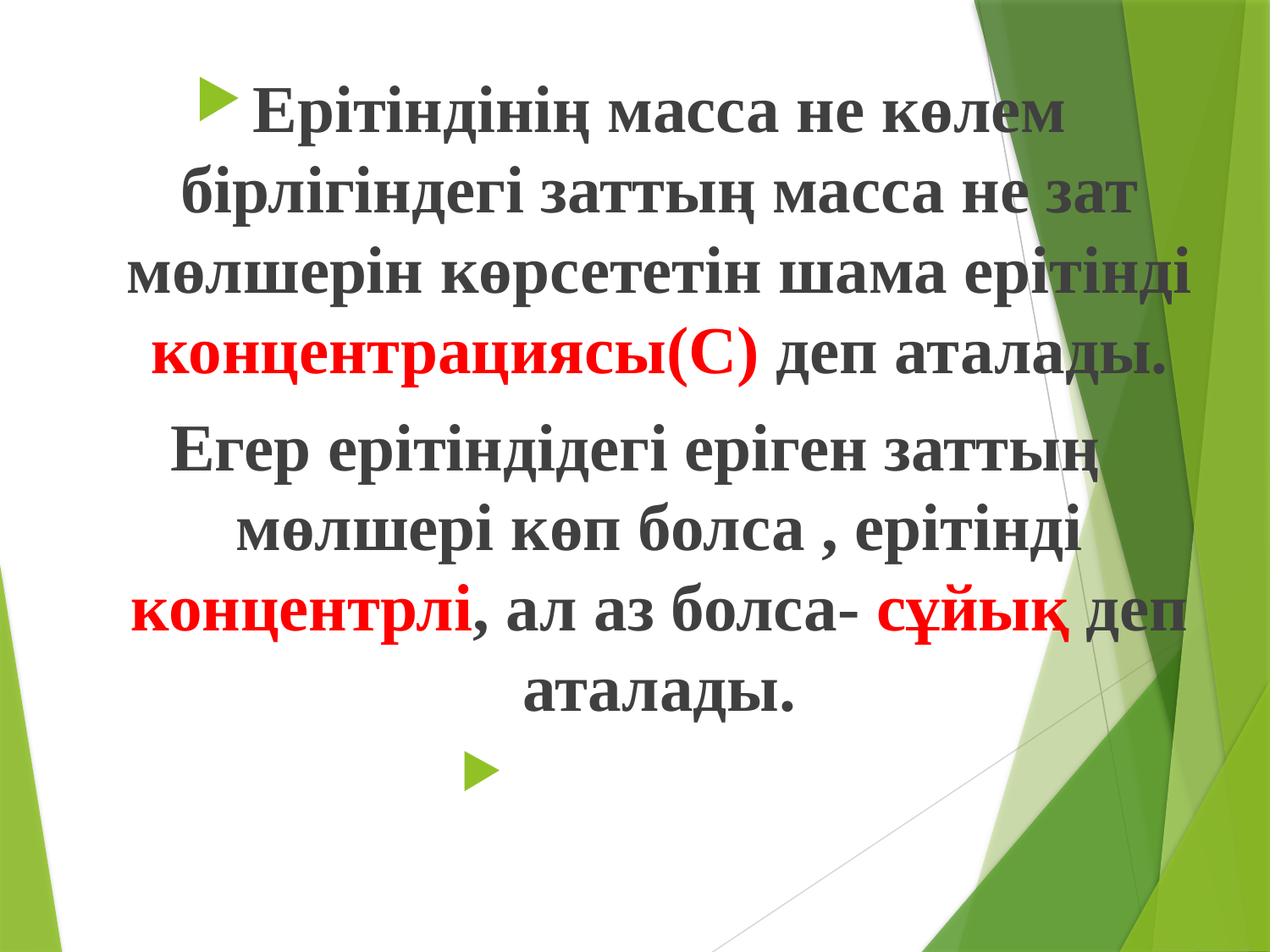

Ерітіндінің масса не көлем бірлігіндегі заттың масса не зат мөлшерін көрсететін шама ерітінді концентрациясы(С) деп аталады.
Егер ерітіндідегі еріген заттың мөлшері көп болса , ерітінді концентрлі, ал аз болса- сұйық деп аталады.